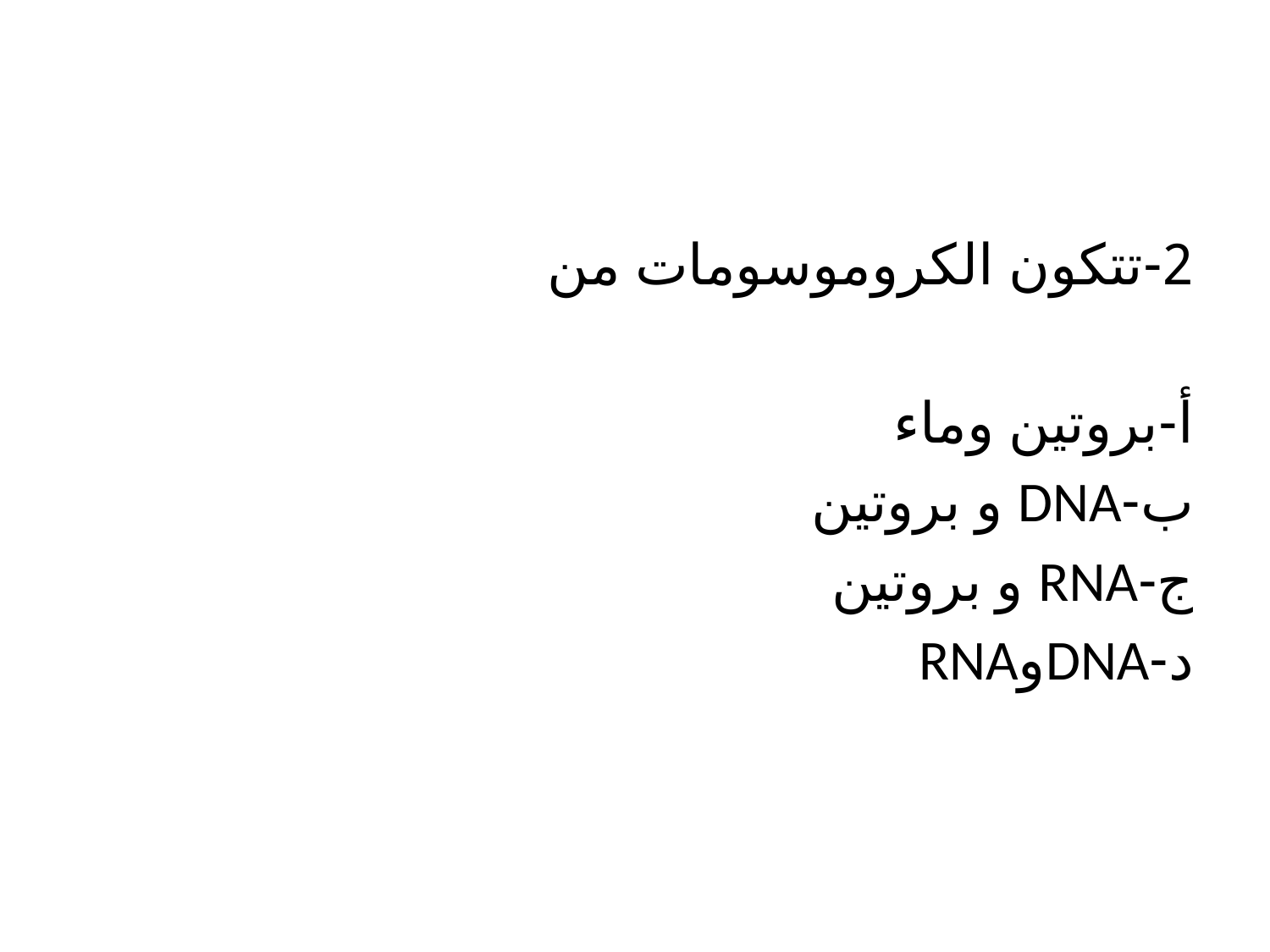

2-تتكون الكروموسومات من

أ-بروتين وماء
ب-DNA و بروتين
ج-RNA و بروتين
د-DNAوRNA